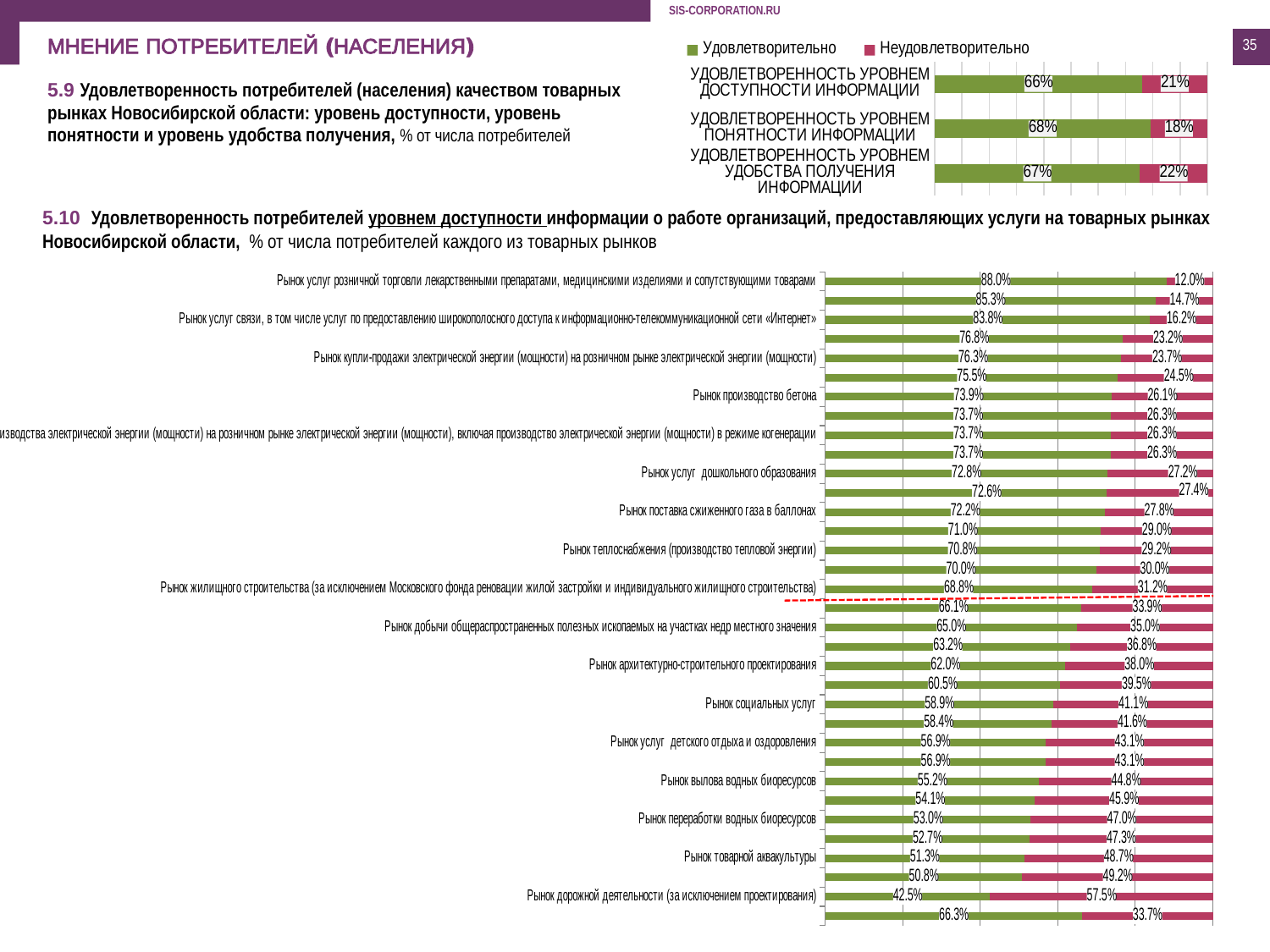

35
МНЕНИЕ ПОТРЕБИТЕЛЕЙ (НАСЕЛЕНИЯ)

### Chart

| Category | Удовлетворительно | Неудовлетворительно |
|---|---|---|
| УДОВЛЕТВОРЕННОСТЬ УРОВНЕМ ДОСТУПНОСТИ ИНФОРМАЦИИ | 0.6630000000000001 | 0.20900000000000002 |
| УДОВЛЕТВОРЕННОСТЬ УРОВНЕМ ПОНЯТНОСТИ ИНФОРМАЦИИ | 0.68 | 0.18000000000000002 |
| УДОВЛЕТВОРЕННОСТЬ УРОВНЕМ УДОБСТВА ПОЛУЧЕНИЯ ИНФОРМАЦИИ | 0.6720000000000002 | 0.222 |
5.9 Удовлетворенность потребителей (населения) качеством товарных рынках Новосибирской области: уровень доступности, уровень понятности и уровень удобства получения, % от числа потребителей
5.10  Удовлетворенность потребителей уровнем доступности информации о работе организаций, предоставляющих услуги на товарных рынках Новосибирской области,  % от числа потребителей каждого из товарных рынков

### Chart

| Category | Удовлетворительно | Неудовлетворительно |
|---|---|---|
| Рынок услуг розничной торговли лекарственными препаратами, медицинскими изделиями и сопутствующими товарами | 0.88 | 0.12000000000000001 |
| Рынок оказания услуг по перевозке пассажиров и багажа легковым такси на территории субъекта Российской Федерации | 0.8530000000000001 | 0.14700000000000002 |
| Рынок услуг связи, в том числе услуг по предоставлению широкополосного доступа к информационно-телекоммуникационной сети «Интернет» | 0.8380000000000001 | 0.162 |
| Рынок услуг общего образования | 0.7680000000000001 | 0.232 |
| Рынок купли-продажи электрической энергии (мощности) на розничном рынке электрической энергии (мощности) | 0.7630000000000001 | 0.23700000000000002 |
| Рынок услуг  среднего профессионального образования | 0.7550000000000001 | 0.24500000000000002 |
| Рынок производство бетона | 0.7390000000000001 | 0.261 |
| Рынок услуг дополнительного образования детей | 0.7370000000000001 | 0.263 |
| Рынок производства электрической энергии (мощности) на розничном рынке электрической энергии (мощности), включая производство электрической энергии (мощности) в режиме когенерации | 0.7370000000000001 | 0.263 |
| Рынок оказания услуг по перевозке пассажиров автомобильным транспортом по межмуниципальным маршрутам регулярных перевозок | 0.7370000000000001 | 0.263 |
| Рынок услуг  дошкольного образования | 0.7280000000000001 | 0.272 |
| Рынок оказания услуг по перевозке пассажиров автомобильным транспортом по муниципальным маршрутам регулярных перевозок | 0.7260000000000001 | 0.274 |
| Рынок поставка сжиженного газа в баллонах | 0.7220000000000001 | 0.278 |
| Рынок производство кирпича | 0.7100000000000001 | 0.29000000000000004 |
| Рынок теплоснабжения (производство тепловой энергии) | 0.7080000000000001 | 0.29200000000000004 |
| Рынок обработки древесины и производство изделий из дерева | 0.7000000000000001 | 0.30000000000000004 |
| Рынок жилищного строительства (за исключением Московского фонда реновации жилой застройки и индивидуального жилищного строительства) | 0.688 | 0.31200000000000006 |
| Рынок легкой промышленности | 0.6610000000000001 | 0.3390000000000001 |
| Рынок добычи общераспространенных полезных ископаемых на участках недр местного значения | 0.6500000000000001 | 0.35000000000000003 |
| Рынок семеноводства | 0.6320000000000001 | 0.3680000000000001 |
| Рынок архитектурно-строительного проектирования | 0.6200000000000001 | 0.38000000000000006 |
| Рынок услуг по сбору и транспортированию твердых коммунальных отходов  | 0.6050000000000001 | 0.3950000000000001 |
| Рынок социальных услуг | 0.589 | 0.41100000000000003 |
| Рынок племенного животноводства | 0.584 | 0.41600000000000004 |
| Рынок услуг  детского отдыха и оздоровления | 0.569 | 0.4310000000000001 |
| Рынок услуг психолого-педагогического сопровождения детей с ограниченными возможностями здоровья | 0.569 | 0.4310000000000001 |
| Рынок вылова водных биоресурсов | 0.552 | 0.448 |
| Рынок выполнения работ по содержанию и текущему ремонту общего имущества собственников помещений в многоквартирном доме | 0.541 | 0.459 |
| Рынок переработки водных биоресурсов | 0.53 | 0.47000000000000003 |
| Рынок выполнения работ по благоустройству городской среды | 0.527 | 0.47300000000000003 |
| Рынок товарной аквакультуры | 0.513 | 0.4870000000000001 |
| Рынок строительства объектов капитального строительства, за исключением жилищного и дорожного строительства | 0.508 | 0.4920000000000001 |
| Рынок дорожной деятельности (за исключением проектирования) | 0.4250000000000001 | 0.5750000000000001 |
| В среднем по Новосибирской области | 0.6625454545454547 | 0.33745454545454556 |